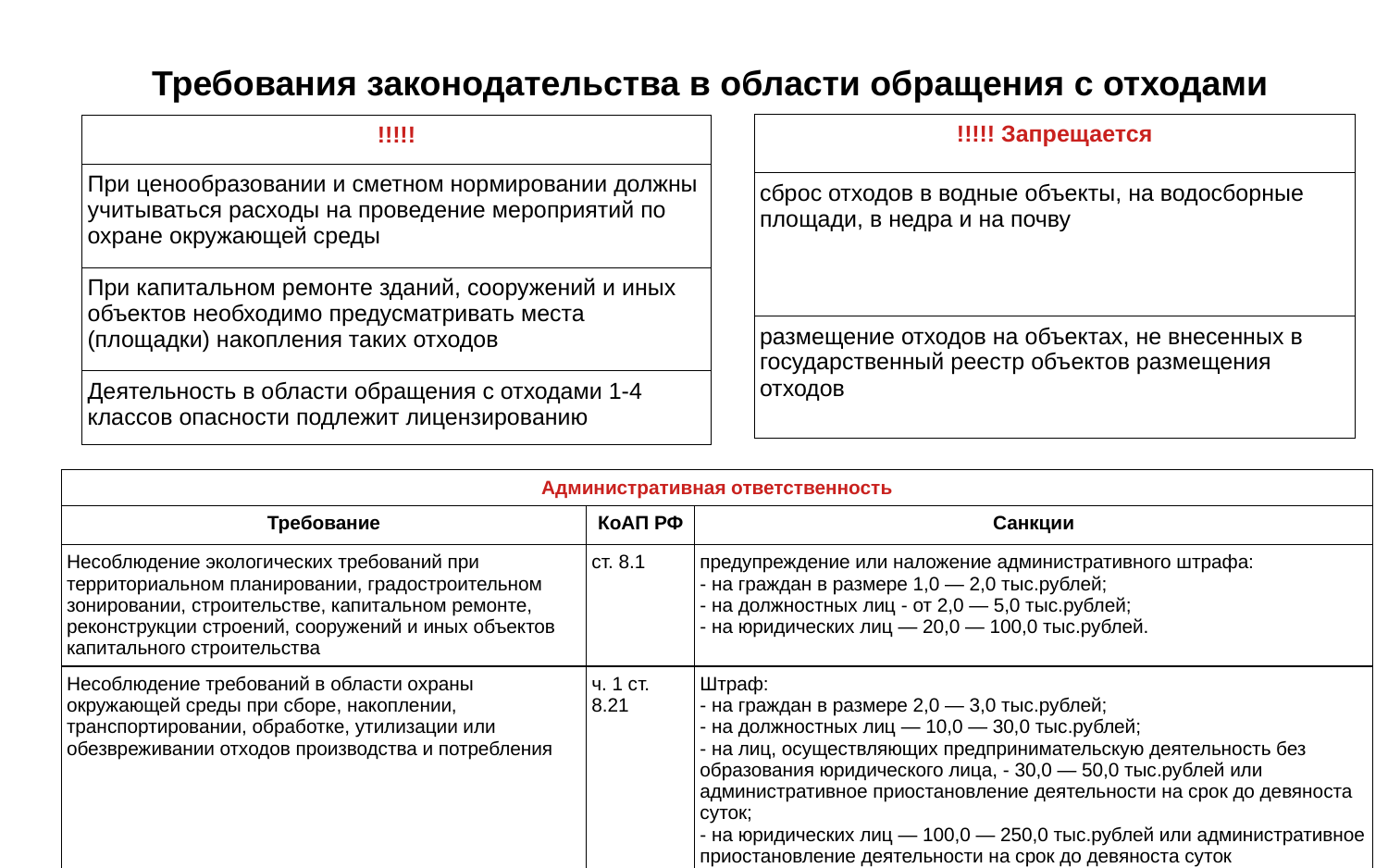

Требования законодательства в области обращения с отходами
| !!!!! Запрещается |
| --- |
| сброс отходов в водные объекты, на водосборные площади, в недра и на почву |
| размещение отходов на объектах, не внесенных в государственный реестр объектов размещения отходов |
| !!!!! |
| --- |
| При ценообразовании и сметном нормировании должны учитываться расходы на проведение мероприятий по охране окружающей среды |
| При капитальном ремонте зданий, сооружений и иных объектов необходимо предусматривать места (площадки) накопления таких отходов |
| Деятельность в области обращения с отходами 1-4 классов опасности подлежит лицензированию |
| Административная ответственность |  |  |
| --- | --- | --- |
| Требование | КоАП РФ | Санкции |
| Несоблюдение экологических требований при территориальном планировании, градостроительном зонировании, строительстве, капитальном ремонте, реконструкции строений, сооружений и иных объектов капитального строительства | ст. 8.1 | предупреждение или наложение административного штрафа: - на граждан в размере 1,0 — 2,0 тыс.рублей; - на должностных лиц - от 2,0 — 5,0 тыс.рублей; - на юридических лиц — 20,0 — 100,0 тыс.рублей. |
| Несоблюдение требований в области охраны окружающей среды при сборе, накоплении, транспортировании, обработке, утилизации или обезвреживании отходов производства и потребления | ч. 1 ст. 8.21 | Штраф: - на граждан в размере 2,0 — 3,0 тыс.рублей; - на должностных лиц — 10,0 — 30,0 тыс.рублей; - на лиц, осуществляющих предпринимательскую деятельность без образования юридического лица, - 30,0 — 50,0 тыс.рублей или административное приостановление деятельности на срок до девяноста суток; - на юридических лиц — 100,0 — 250,0 тыс.рублей или административное приостановление деятельности на срок до девяноста суток |